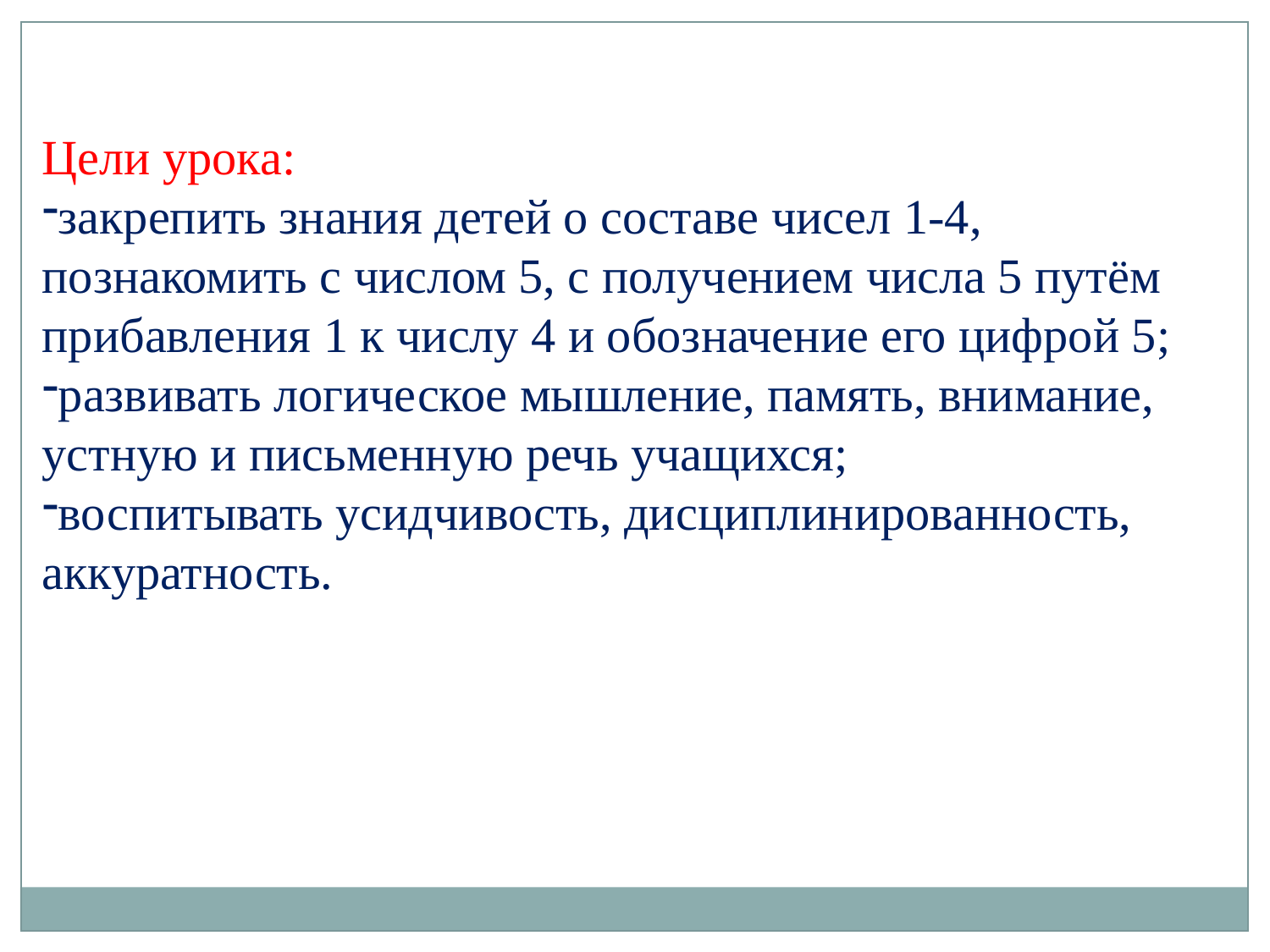

Цели урока:
закрепить знания детей о составе чисел 1-4, познакомить с числом 5, с получением числа 5 путём прибавления 1 к числу 4 и обозначение его цифрой 5;
развивать логическое мышление, память, внимание, устную и письменную речь учащихся;
воспитывать усидчивость, дисциплинированность, аккуратность.